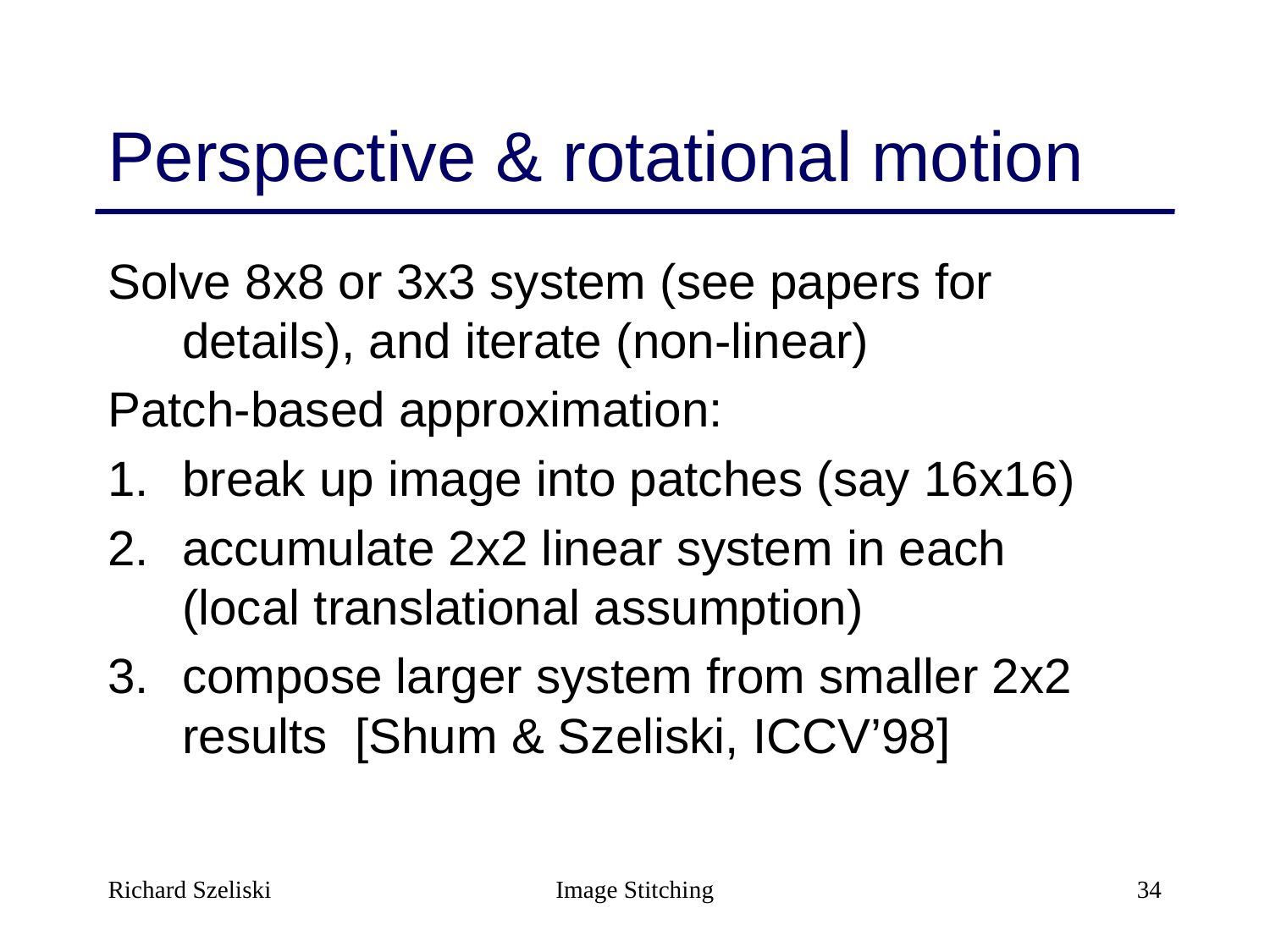

# Perspective & rotational motion
Solve 8x8 or 3x3 system (see papers for details), and iterate (non-linear)
Patch-based approximation:
break up image into patches (say 16x16)
accumulate 2x2 linear system in each
(local translational assumption)
compose larger system from smaller 2x2 results  [Shum & Szeliski, ICCV’98]
Richard Szeliski
Image Stitching
34